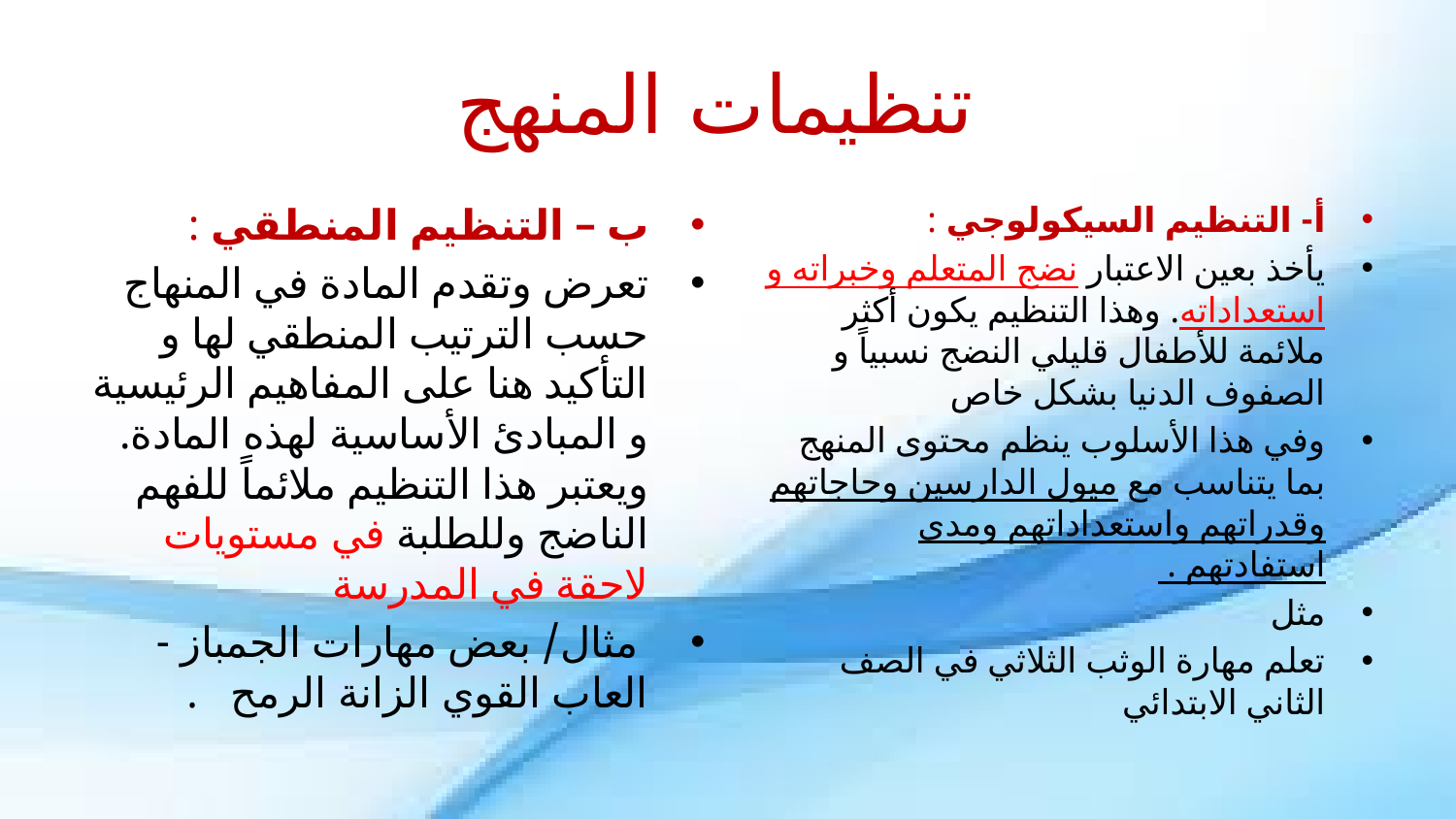

# تنظيمات المنهج
ب – التنظيم المنطقي :
تعرض وتقدم المادة في المنهاج حسب الترتيب المنطقي لها و التأكيد هنا على المفاهيم الرئيسية و المبادئ الأساسية لهذه المادة. ويعتبر هذا التنظيم ملائماً للفهم الناضج وللطلبة في مستويات لاحقة في المدرسة
 مثال/ بعض مهارات الجمباز - العاب القوي الزانة الرمح   .

أ- التنظيم السيكولوجي :
يأخذ بعين الاعتبار نضج المتعلم وخبراته و استعداداته. وهذا التنظيم يكون أكثر ملائمة للأطفال قليلي النضج نسبياً و الصفوف الدنيا بشكل خاص
وفي هذا الأسلوب ينظم محتوى المنهج بما يتناسب مع ميول الدارسين وحاجاتهم وقدراتهم واستعداداتهم ومدى استفادتهم .
مثل
تعلم مهارة الوثب الثلاثي في الصف الثاني الابتدائي